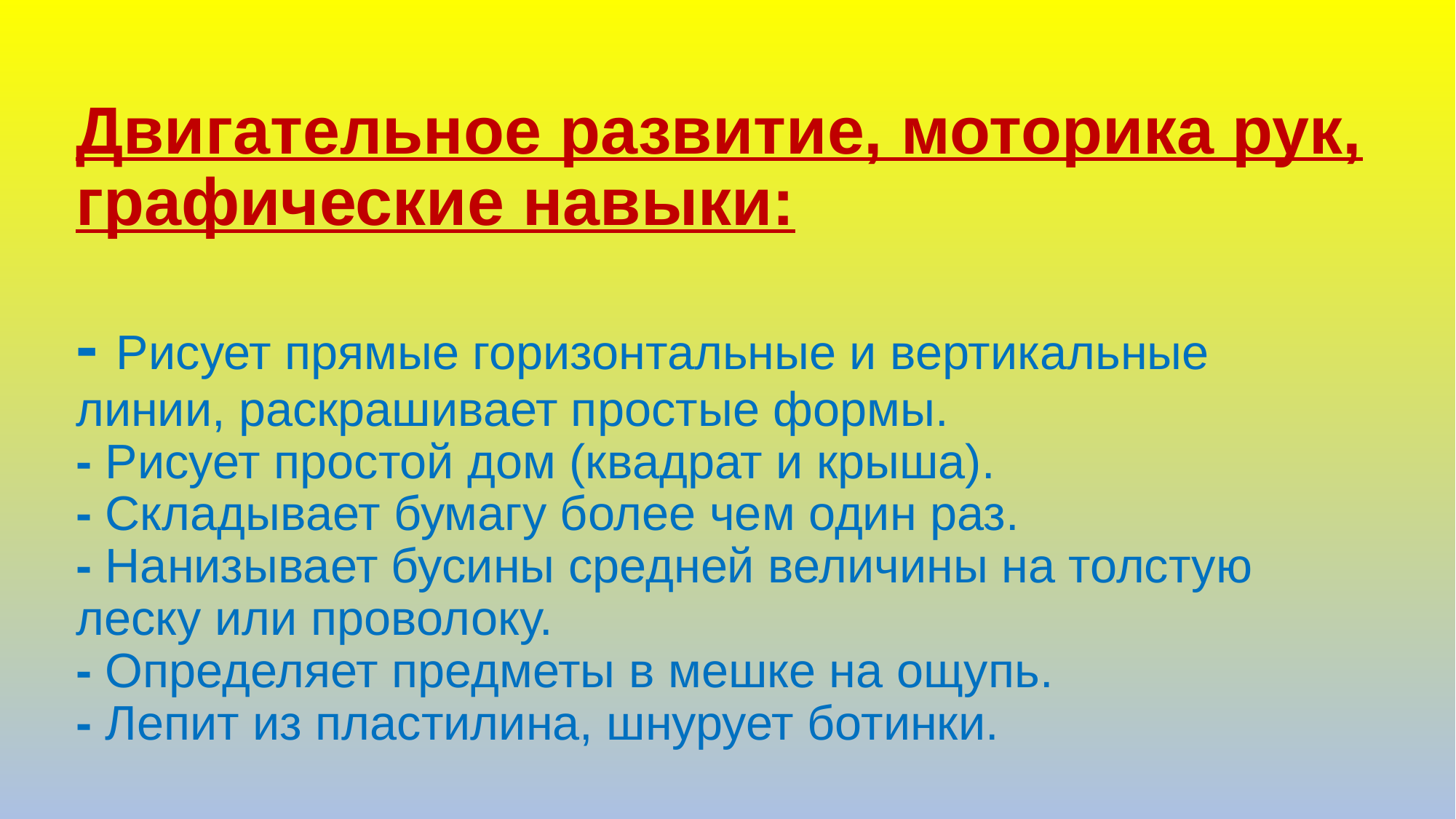

# Двигательное развитие, моторика рук, графические навыки: - Рисует прямые горизонтальные и вертикальные линии, раскрашивает простые формы. - Рисует простой дом (квадрат и крыша). - Складывает бумагу более чем один раз. - Нанизывает бусины средней величины на толстую леску или проволоку. - Определяет предметы в мешке на ощупь. - Лепит из пластилина, шнурует ботинки.